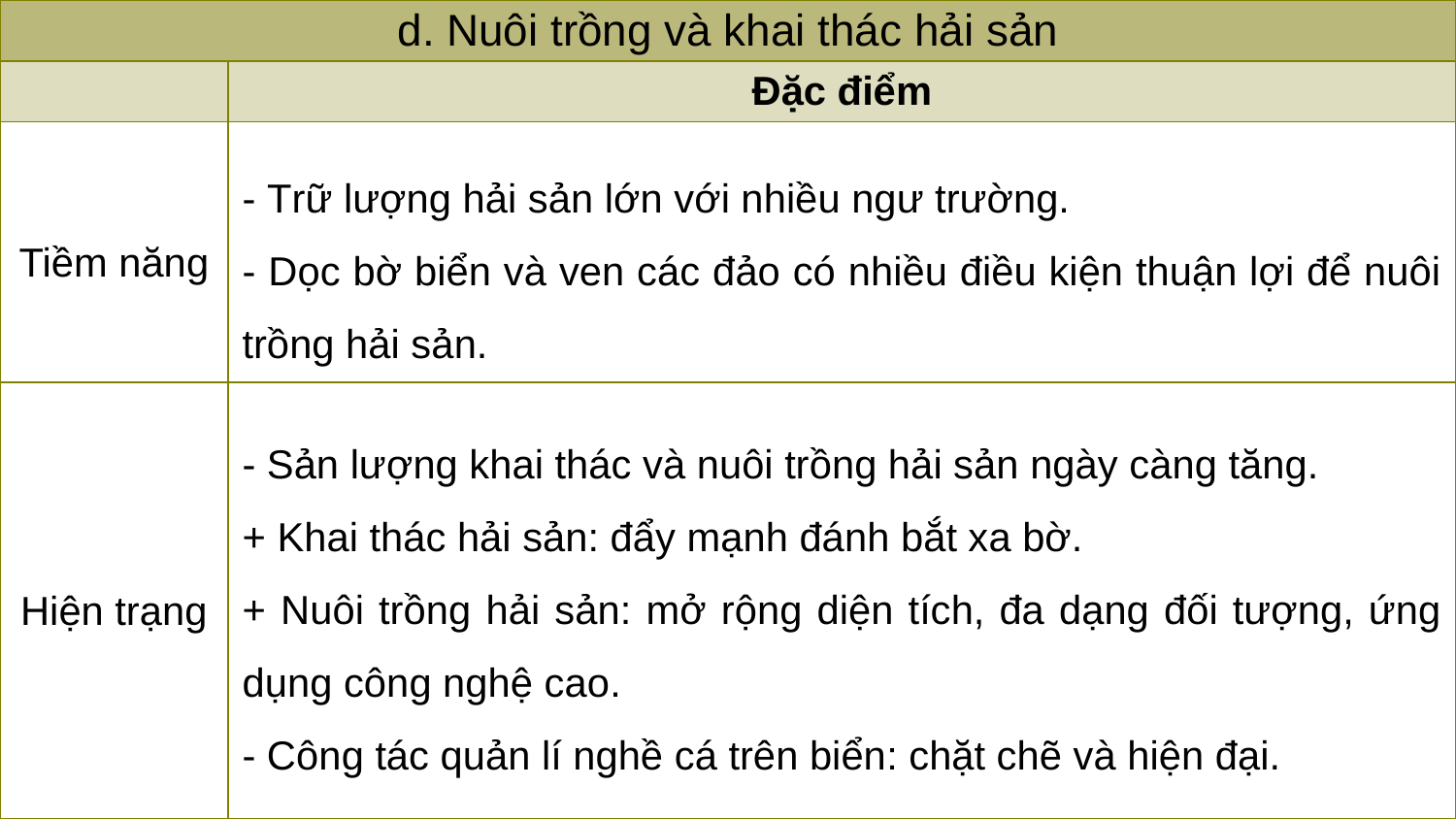

| d. Nuôi trồng và khai thác hải sản |  |
| --- | --- |
|  | Đặc điểm |
| Tiềm năng |  |
| Hiện trạng |  |
- Trữ lượng hải sản lớn với nhiều ngư trường.
- Dọc bờ biển và ven các đảo có nhiều điều kiện thuận lợi để nuôi trồng hải sản.
- Sản lượng khai thác và nuôi trồng hải sản ngày càng tăng.
+ Khai thác hải sản: đẩy mạnh đánh bắt xa bờ.
+ Nuôi trồng hải sản: mở rộng diện tích, đa dạng đối tượng, ứng dụng công nghệ cao.
- Công tác quản lí nghề cá trên biển: chặt chẽ và hiện đại.